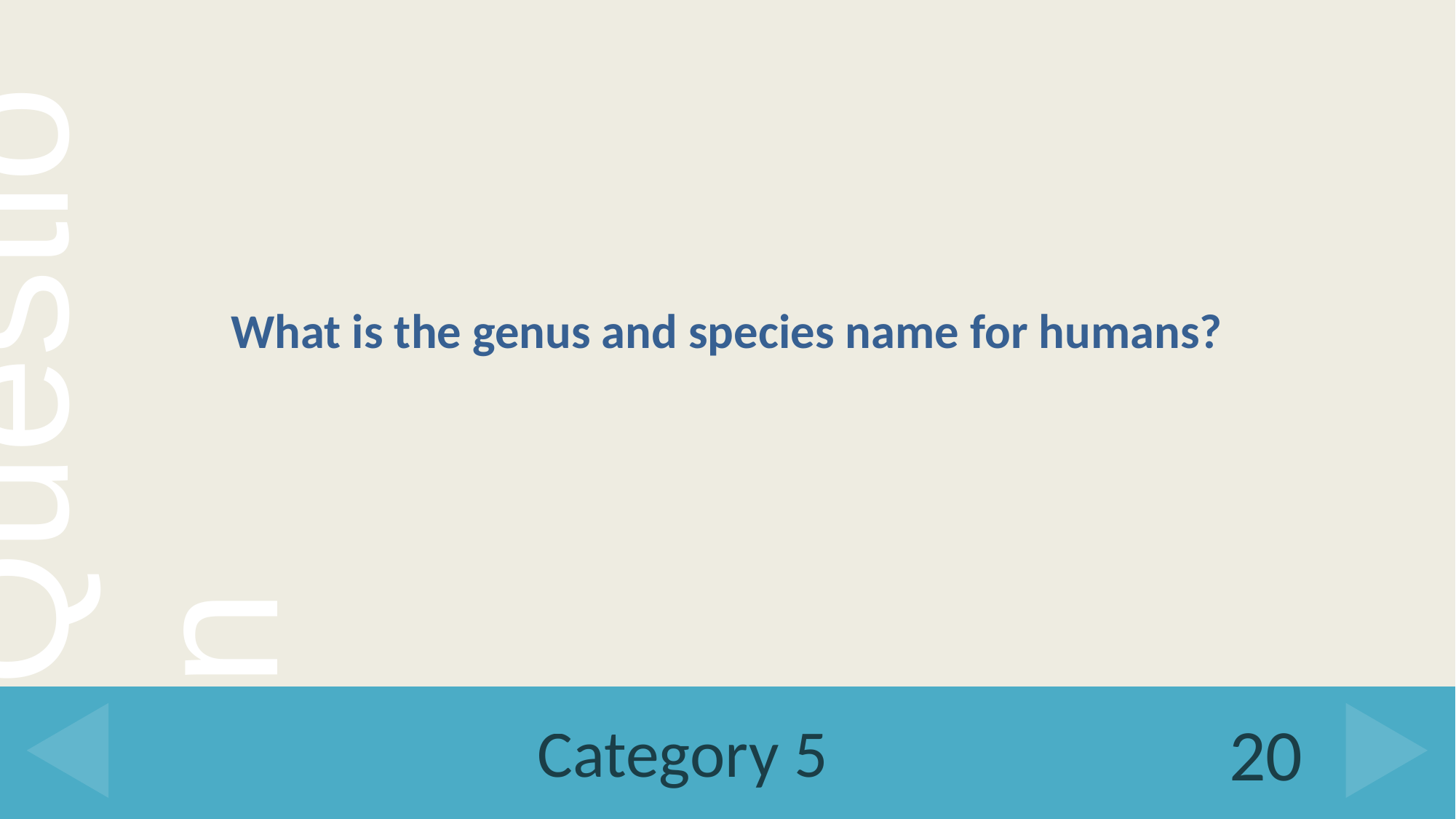

What is the genus and species name for humans?

# Category 5
20